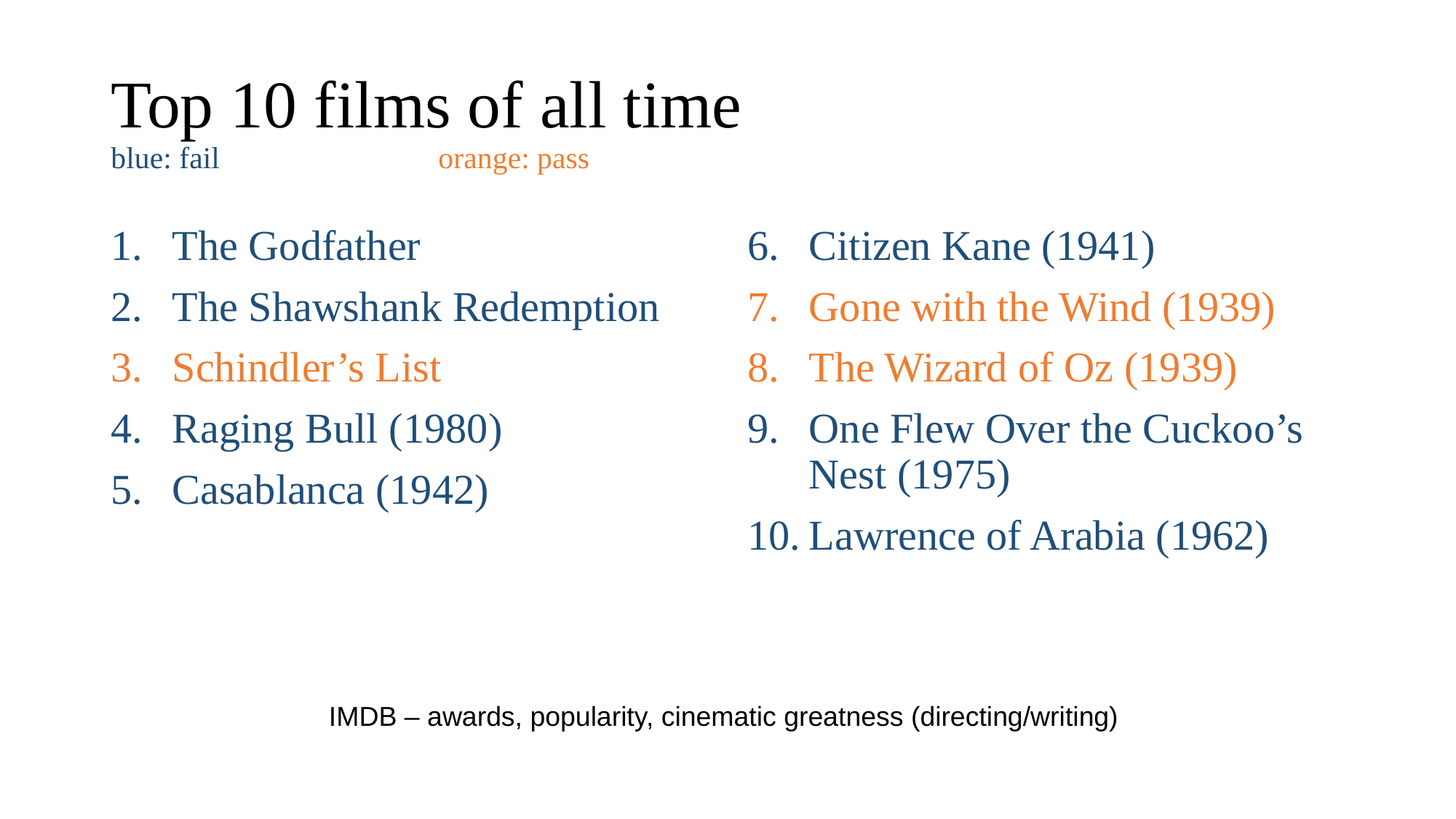

# Top 10 films of all time blue: fail 		orange: pass
The Godfather
The Shawshank Redemption
Schindler’s List
Raging Bull (1980)
Casablanca (1942)
Citizen Kane (1941)
Gone with the Wind (1939)
The Wizard of Oz (1939)
One Flew Over the Cuckoo’s Nest (1975)
Lawrence of Arabia (1962)
IMDB – awards, popularity, cinematic greatness (directing/writing)